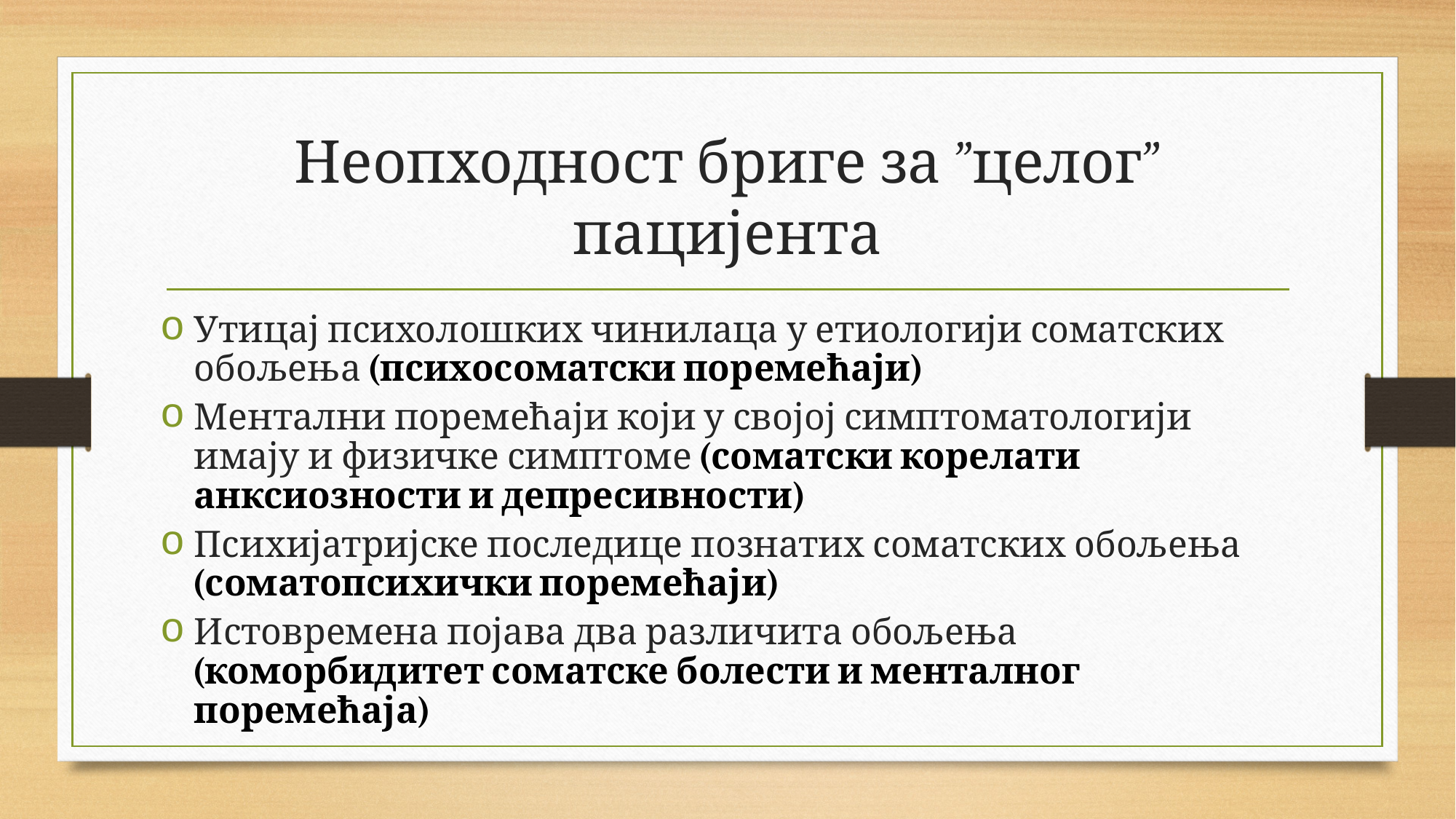

# Неопходност бриге за ”целог” пацијента
Утицај психолошких чинилаца у етиологији соматских обољења (психосоматски поремећаји)
Ментални поремећаји који у својој симптоматологији имају и физичке симптоме (соматски корелати анксиозности и депресивности)
Психијатријске последице познатих соматских обољења (соматопсихички поремећаји)
Истовремена појава два различита обољења (коморбидитет соматске болести и менталног поремећаја)